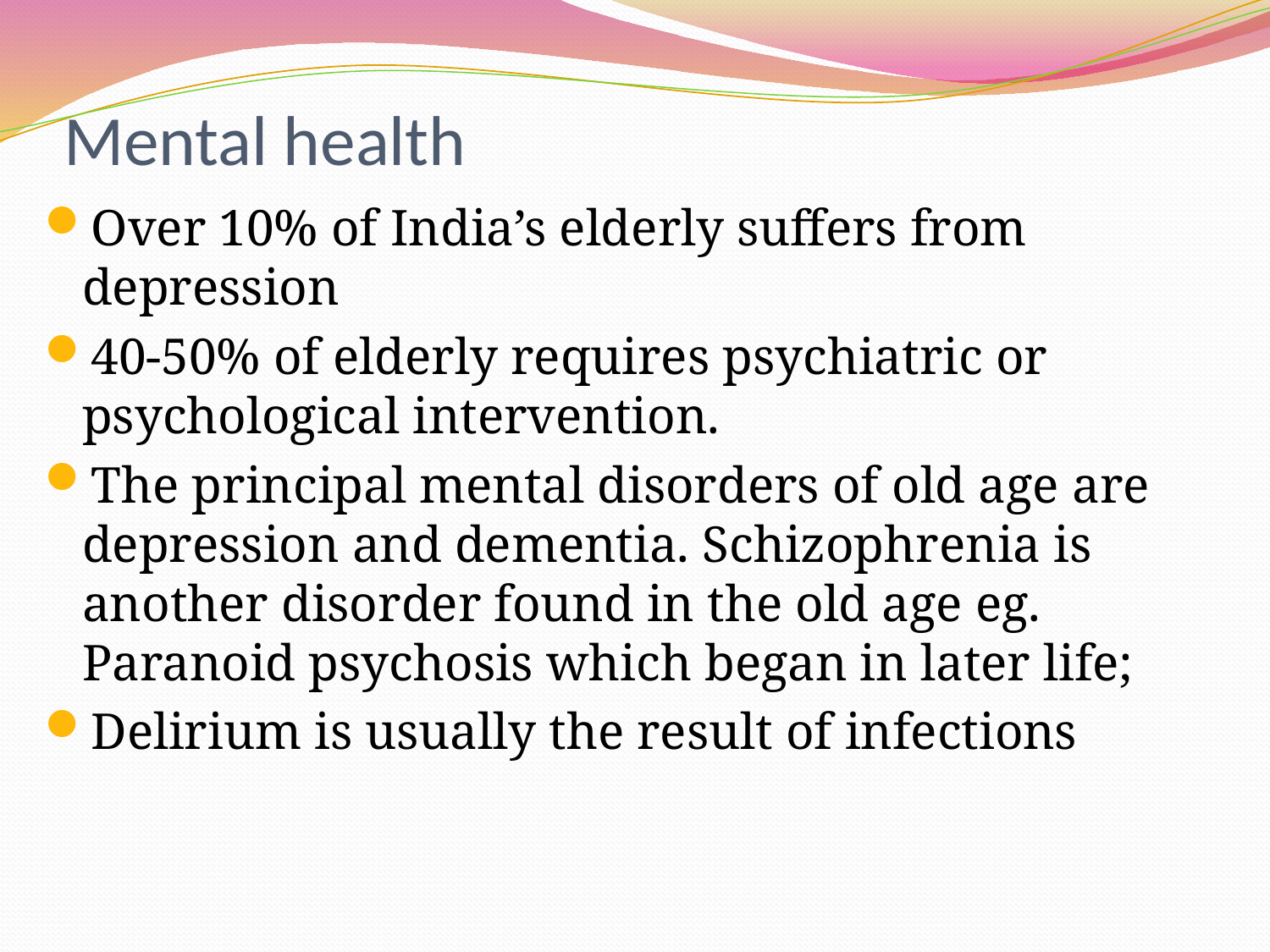

# Mental health
Over 10% of India’s elderly suffers from depression
40-50% of elderly requires psychiatric or psychological intervention.
The principal mental disorders of old age are depression and dementia. Schizophrenia is another disorder found in the old age eg. Paranoid psychosis which began in later life;
Delirium is usually the result of infections